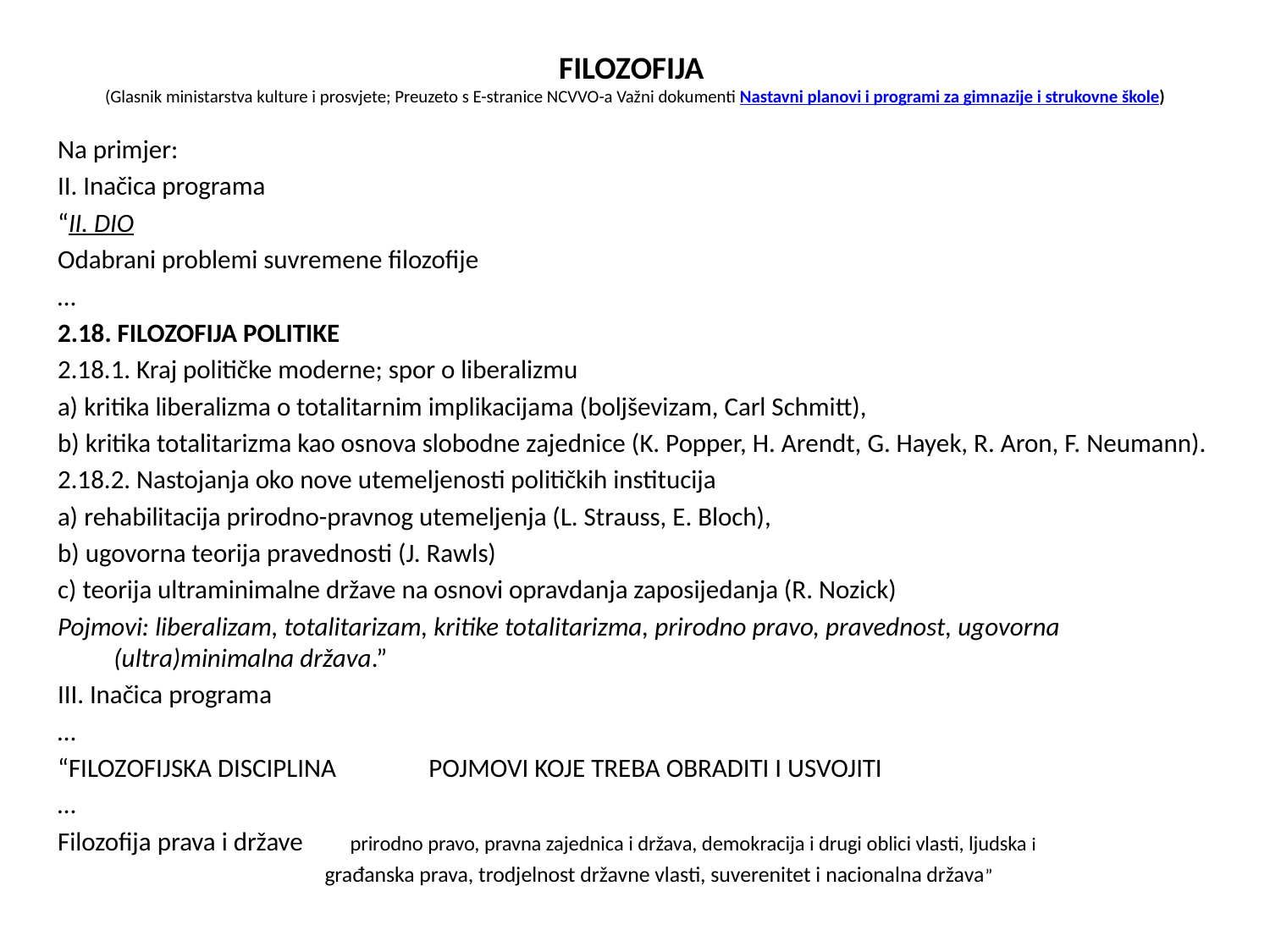

# FILOZOFIJA (Glasnik ministarstva kulture i prosvjete; Preuzeto s E-stranice NCVVO-a Važni dokumenti Nastavni planovi i programi za gimnazije i strukovne škole)
Na primjer:
II. Inačica programa
“II. DIO
Odabrani problemi suvremene filozofije
…
2.18. FILOZOFIJA POLITIKE
2.18.1. Kraj političke moderne; spor o liberalizmu
a) kritika liberalizma o totalitarnim implikacijama (boljševizam, Carl Schmitt),
b) kritika totalitarizma kao osnova slobodne zajednice (K. Popper, H. Arendt, G. Hayek, R. Aron, F. Neumann).
2.18.2. Nastojanja oko nove utemeljenosti političkih institucija
a) rehabilitacija prirodno-pravnog utemeljenja (L. Strauss, E. Bloch),
b) ugovorna teorija pravednosti (J. Rawls)
c) teorija ultraminimalne države na osnovi opravdanja zaposijedanja (R. Nozick)
Pojmovi: liberalizam, totalitarizam, kritike totalitarizma, prirodno pravo, pravednost, ugovorna (ultra)minimalna država.”
III. Inačica programa
…
“FILOZOFIJSKA DISCIPLINA   	POJMOVI KOJE TREBA OBRADITI I USVOJITI
…
Filozofija prava i države 	prirodno pravo, pravna zajednica i država, demokracija i drugi oblici vlasti, ljudska i
		građanska prava, trodjelnost državne vlasti, suverenitet i nacionalna država”